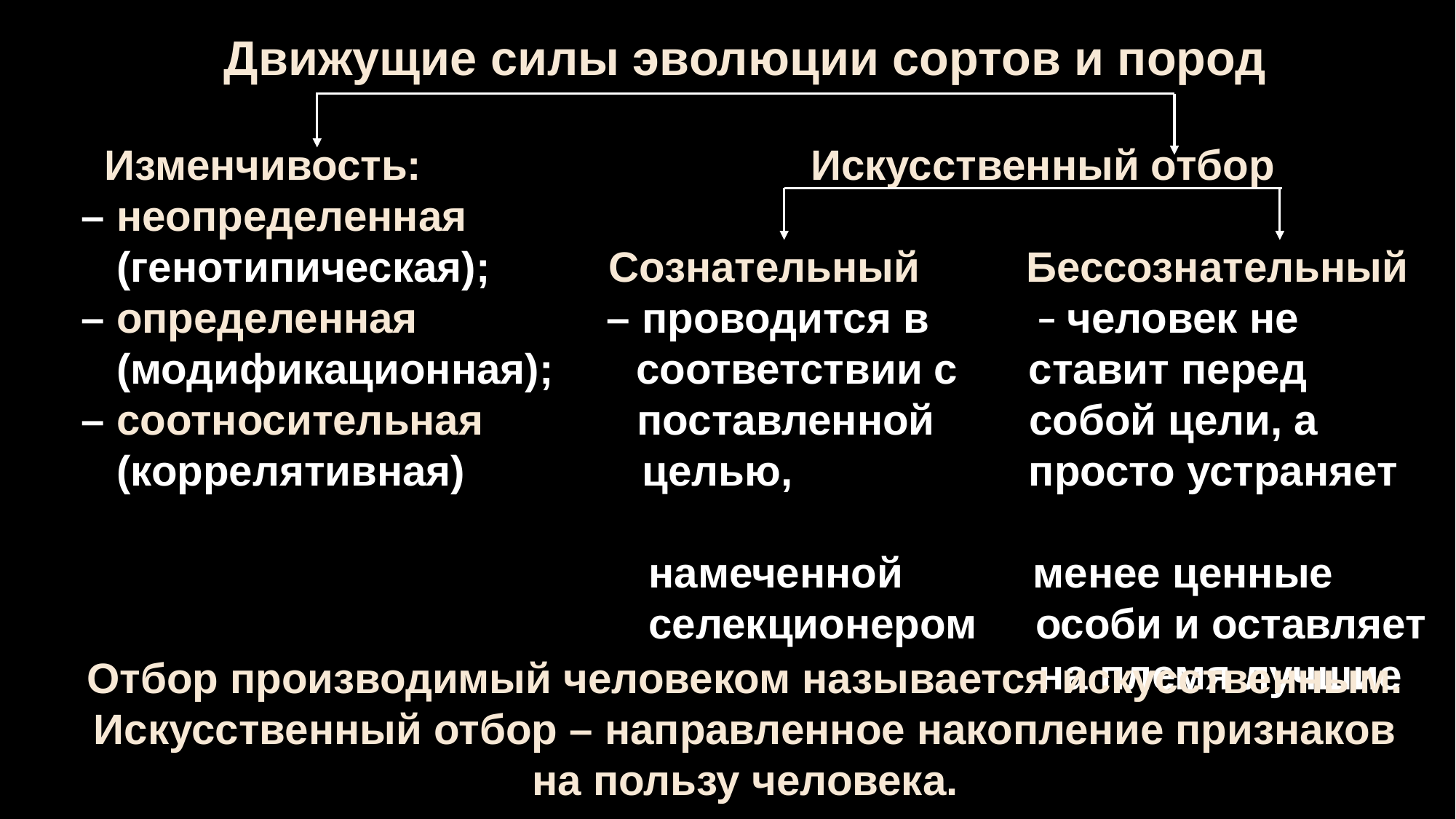

Движущие силы эволюции сортов и пород
  Изменчивость:                                 Искусственный отбор
– неопределенная
   (генотипическая);          Сознательный         Бессознательный
– определенная                – проводится в         – человек не
   (модификационная);       соответствии с      ставит перед
– соотносительная             поставленной        собой цели, а
   (коррелятивная)               целью,                    просто устраняет
                                                намеченной           менее ценные
                                                селекционером     особи и оставляет
                                                                                 на племя лучшие
Отбор производимый человеком называется искусственным.
 Искусственный отбор – направленное накопление признаков
на пользу человека.